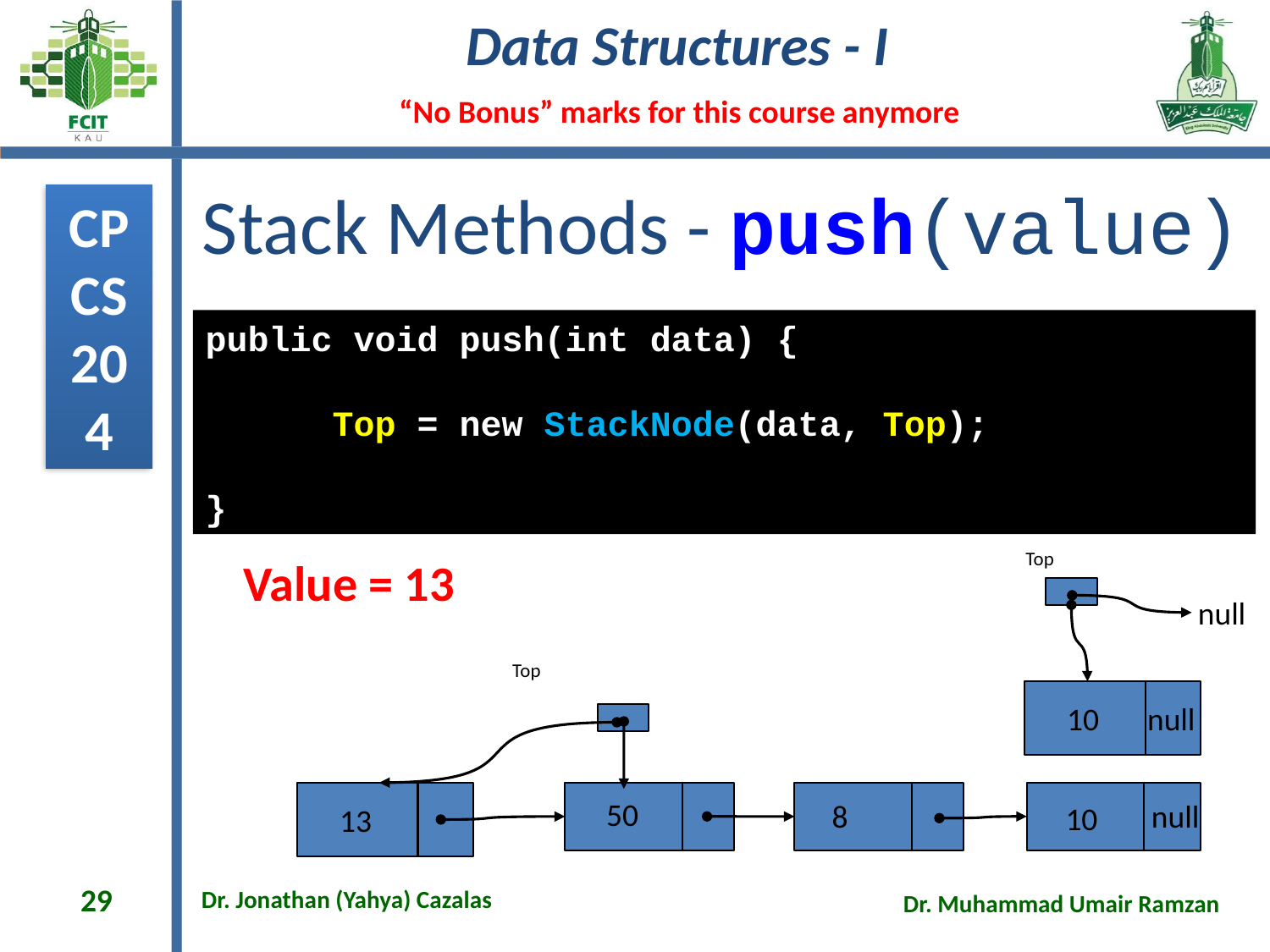

# Stack Methods - push(value)
public void push(int data) {

	Top = new StackNode(data, Top);

}
Top
Value = 13

null
Top

10
null

50
8
null
10
13
29